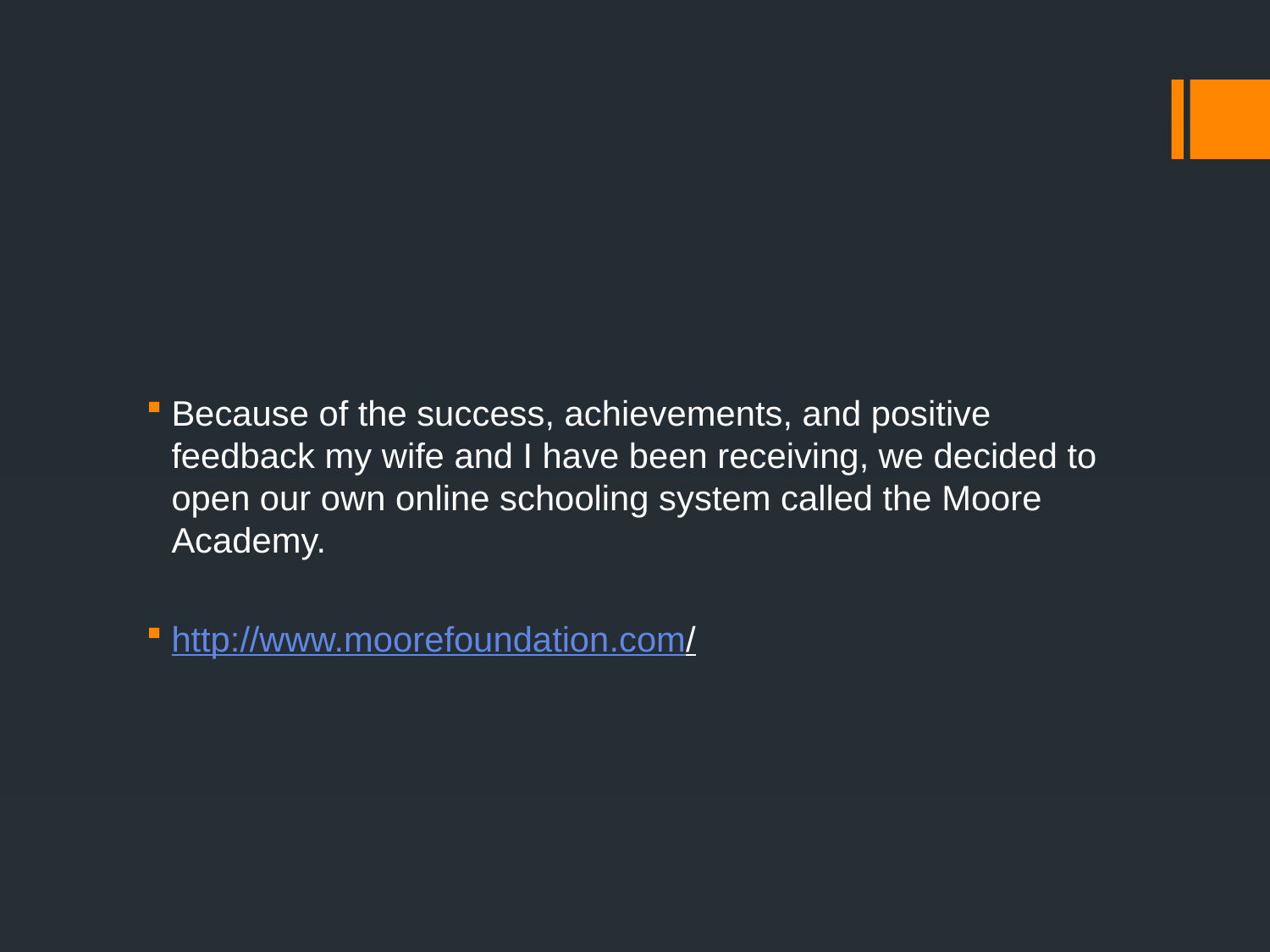

#
Because of the success, achievements, and positive feedback my wife and I have been receiving, we decided to open our own online schooling system called the Moore Academy.

http://www.moorefoundation.com/